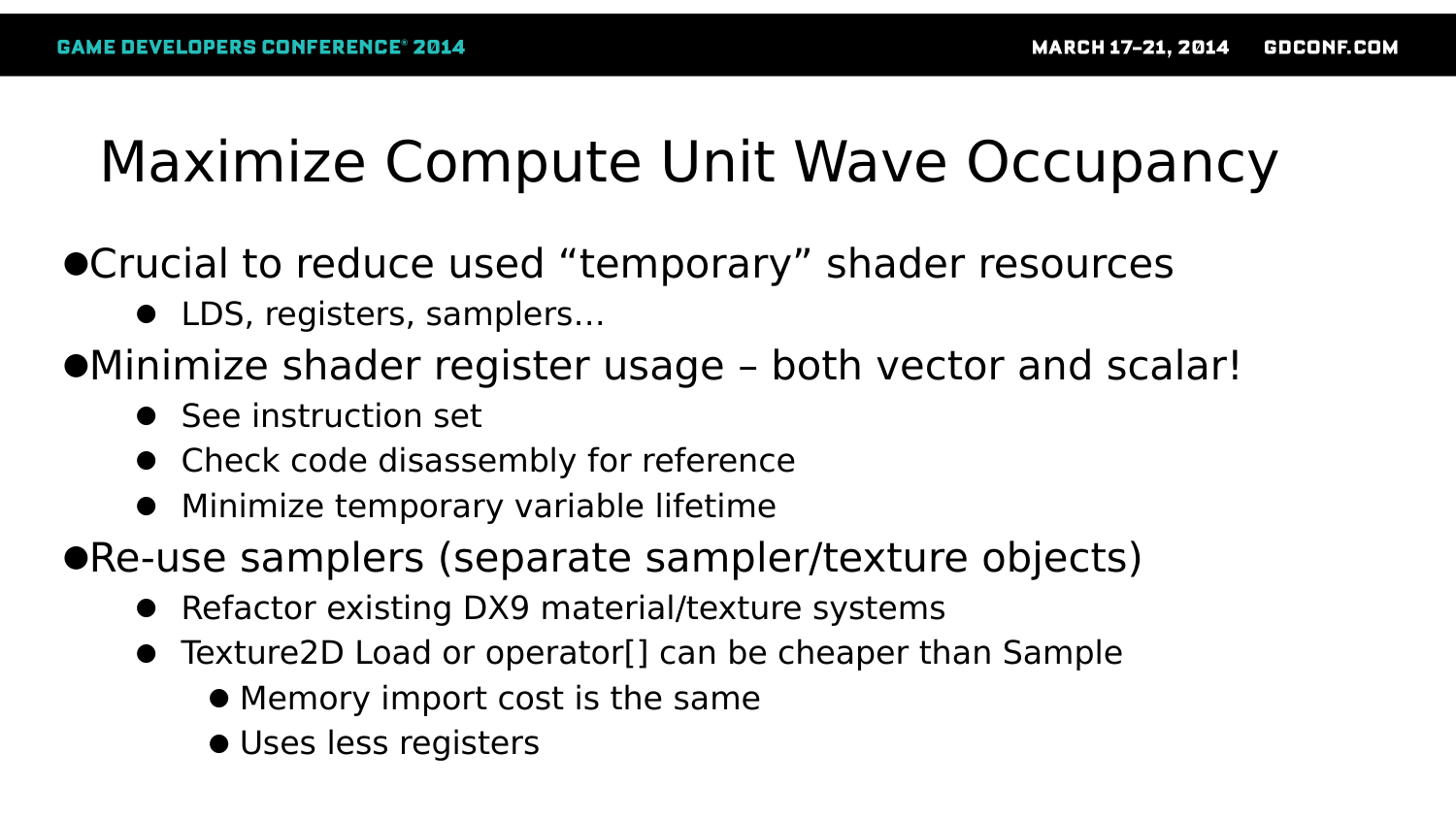

# Maximize Compute Unit Wave Occupancy

Crucial to reduce used “temporary” shader resources
LDS, registers, samplers…
Minimize shader register usage – both vector and scalar!
See instruction set
Check code disassembly for reference
Minimize temporary variable lifetime
Re-use samplers (separate sampler/texture objects)
Refactor existing DX9 material/texture systems
Texture2D Load or operator[] can be cheaper than Sample
 Memory import cost is the same
 Uses less registers